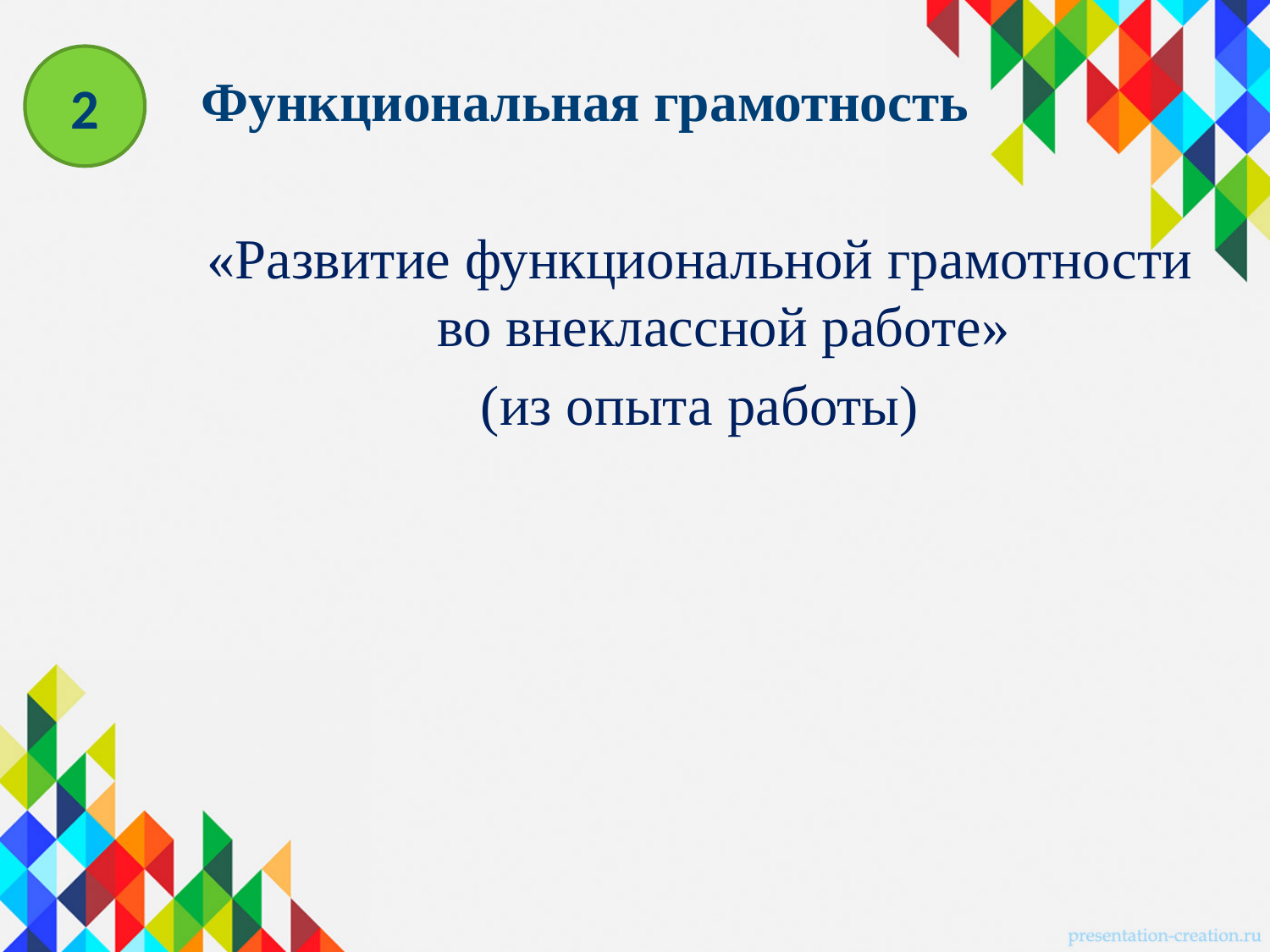

# Функциональная грамотность
2
«Развитие функциональной грамотности во внеклассной работе»
(из опыта работы)